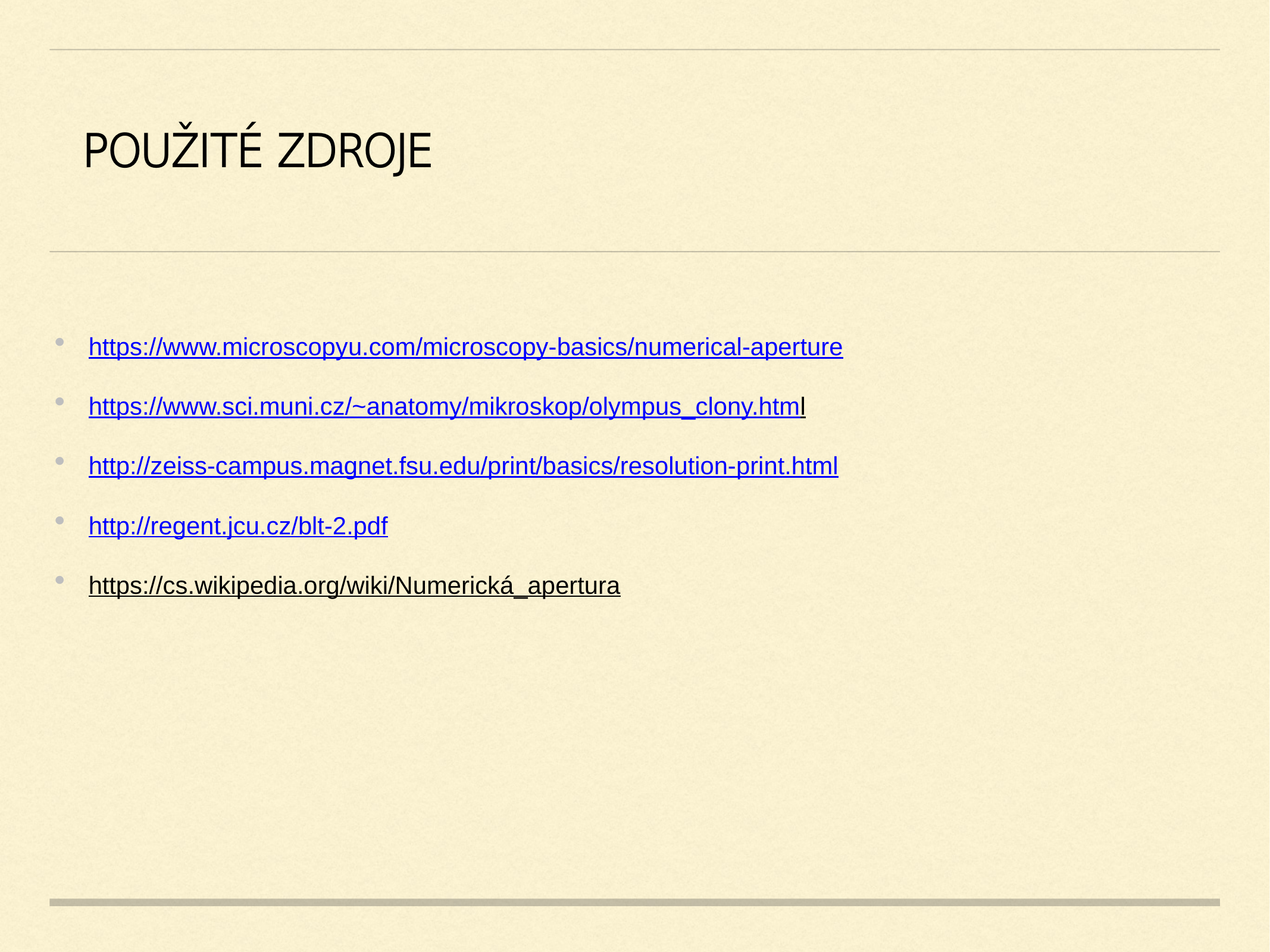

# POUŽITÉ ZDROJE

   https://www.microscopyu.com/microscopy-basics/numerical-aperture

   https://www.sci.muni.cz/~anatomy/mikroskop/olympus_clony.html

   http://zeiss-campus.magnet.fsu.edu/print/basics/resolution-print.html

   http://regent.jcu.cz/blt-2.pdf

   https://cs.wikipedia.org/wiki/Numerická_apertura